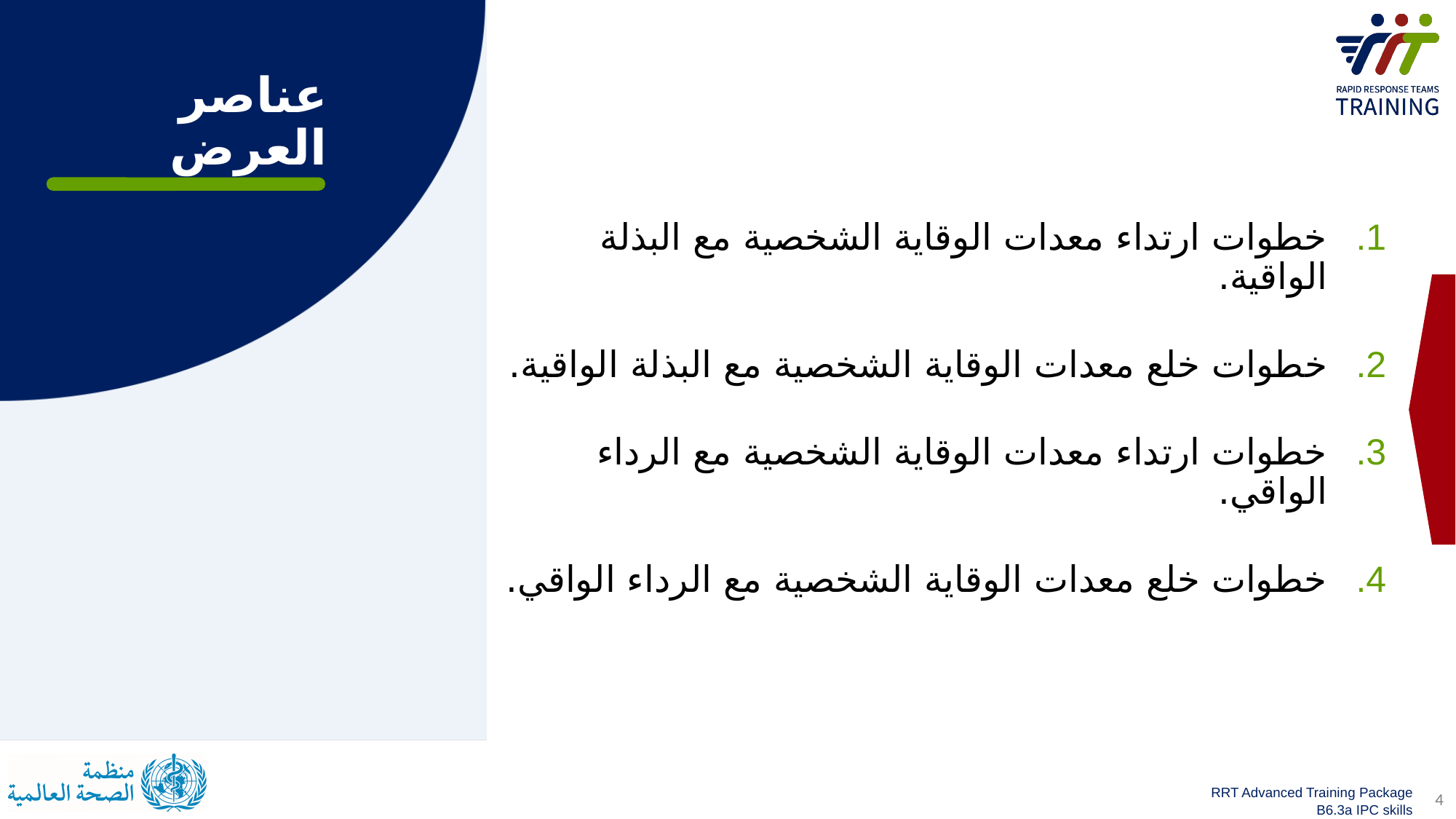

# عناصر العرض
خطوات ارتداء معدات الوقاية الشخصية مع البذلة الواقية.

خطوات خلع معدات الوقاية الشخصية مع البذلة الواقية.

خطوات ارتداء معدات الوقاية الشخصية مع الرداء الواقي.

خطوات خلع معدات الوقاية الشخصية مع الرداء الواقي.